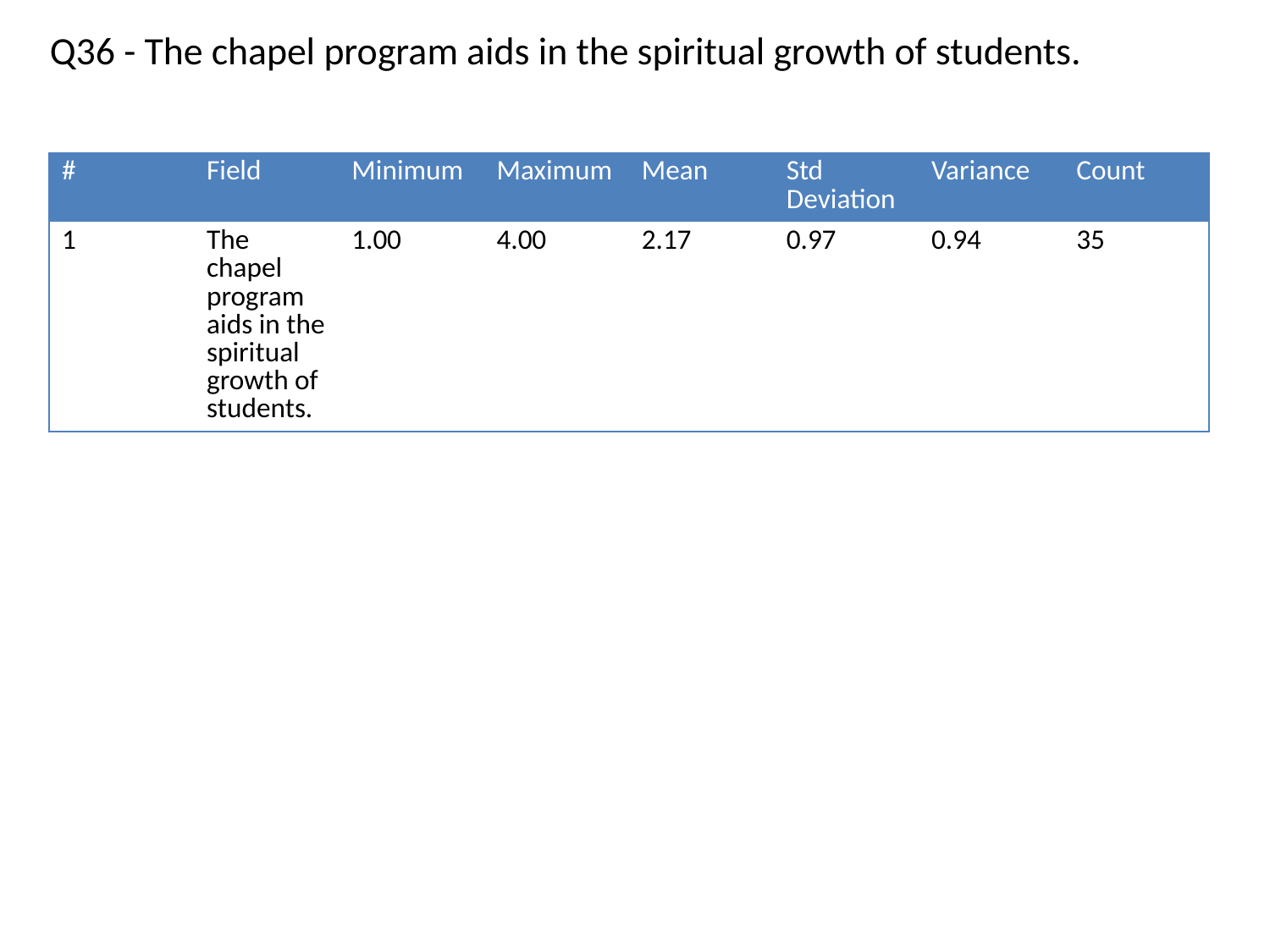

Q36 - The chapel program aids in the spiritual growth of students.
| # | Field | Minimum | Maximum | Mean | Std Deviation | Variance | Count |
| --- | --- | --- | --- | --- | --- | --- | --- |
| 1 | The chapel program aids in the spiritual growth of students. | 1.00 | 4.00 | 2.17 | 0.97 | 0.94 | 35 |